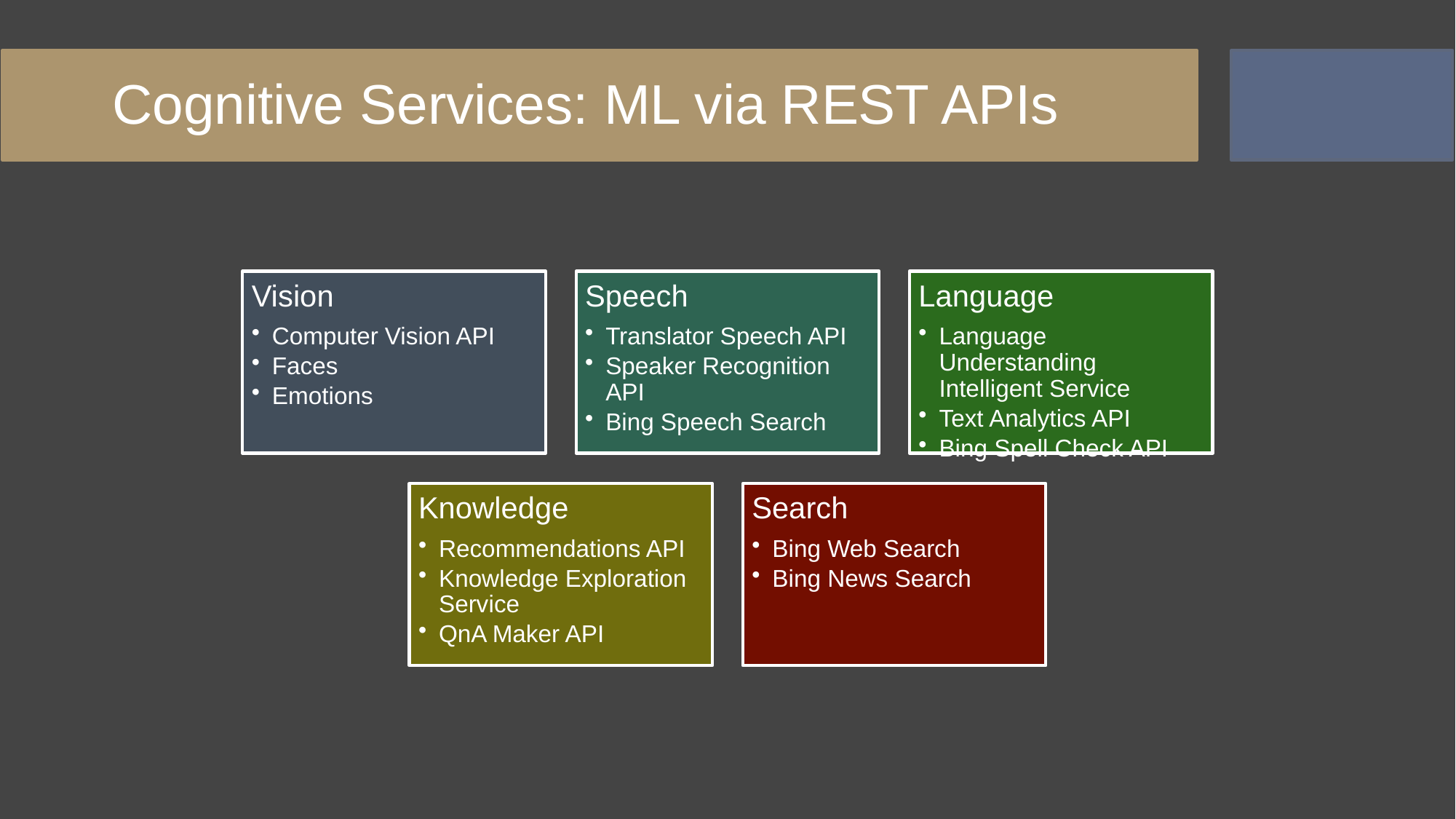

Cognitive Services: ML via REST APIs
Vision
Computer Vision API
Faces
Emotions
Speech
Translator Speech API
Speaker Recognition API
Bing Speech Search
Language
Language Understanding Intelligent Service
Text Analytics API
Bing Spell Check API
Knowledge
Recommendations API
Knowledge Exploration Service
QnA Maker API
Search
Bing Web Search
Bing News Search